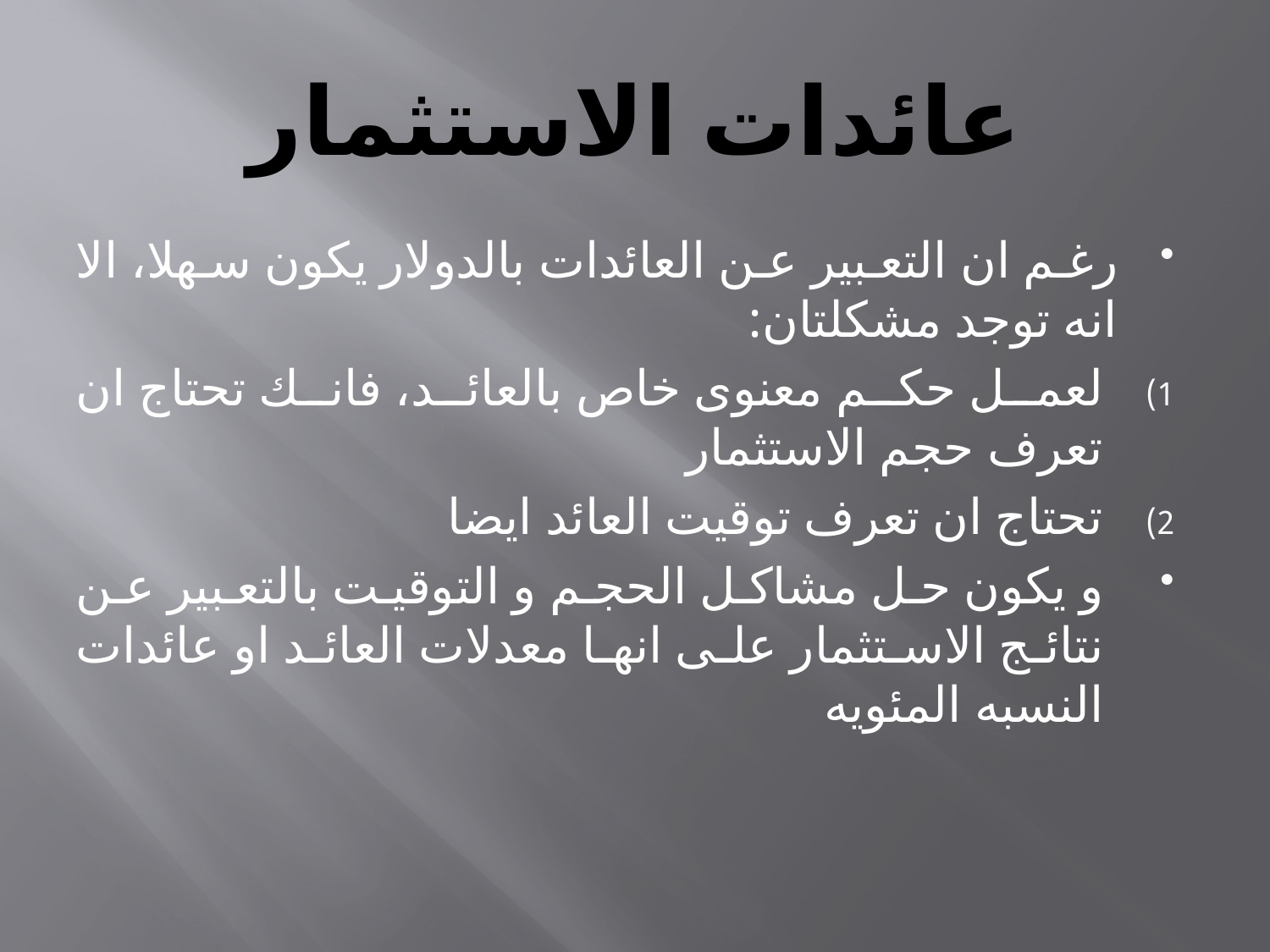

# عائدات الاستثمار
رغم ان التعبير عن العائدات بالدولار يكون سهلا، الا انه توجد مشكلتان:
لعمل حكم معنوى خاص بالعائد، فانك تحتاج ان تعرف حجم الاستثمار
تحتاج ان تعرف توقيت العائد ايضا
و يكون حل مشاكل الحجم و التوقيت بالتعبير عن نتائج الاستثمار على انها معدلات العائد او عائدات النسبه المئويه